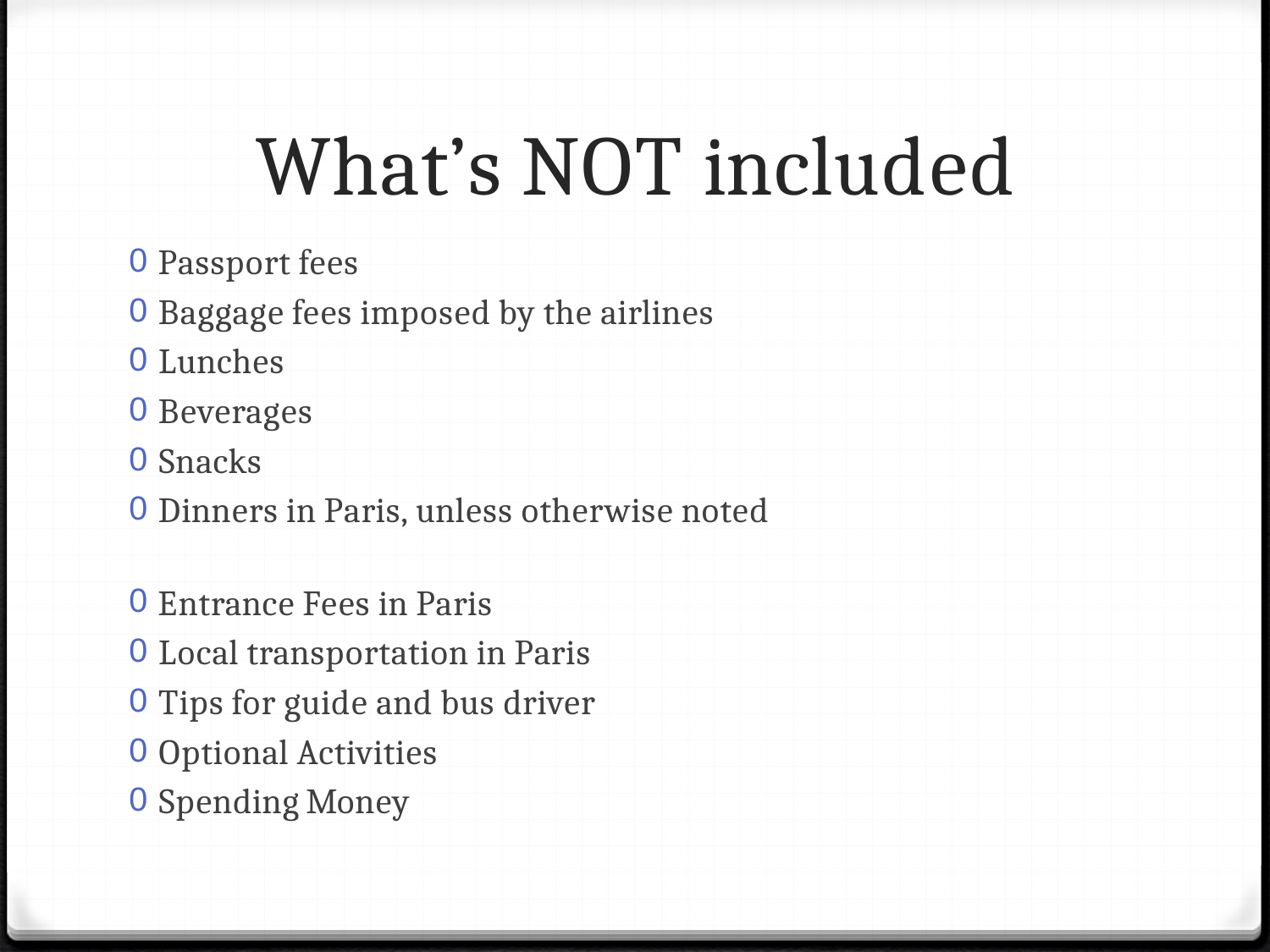

# What’s NOT included
Passport fees
Baggage fees imposed by the airlines
Lunches
Beverages
Snacks
Dinners in Paris, unless otherwise noted
Entrance Fees in Paris
Local transportation in Paris
Tips for guide and bus driver
Optional Activities
Spending Money